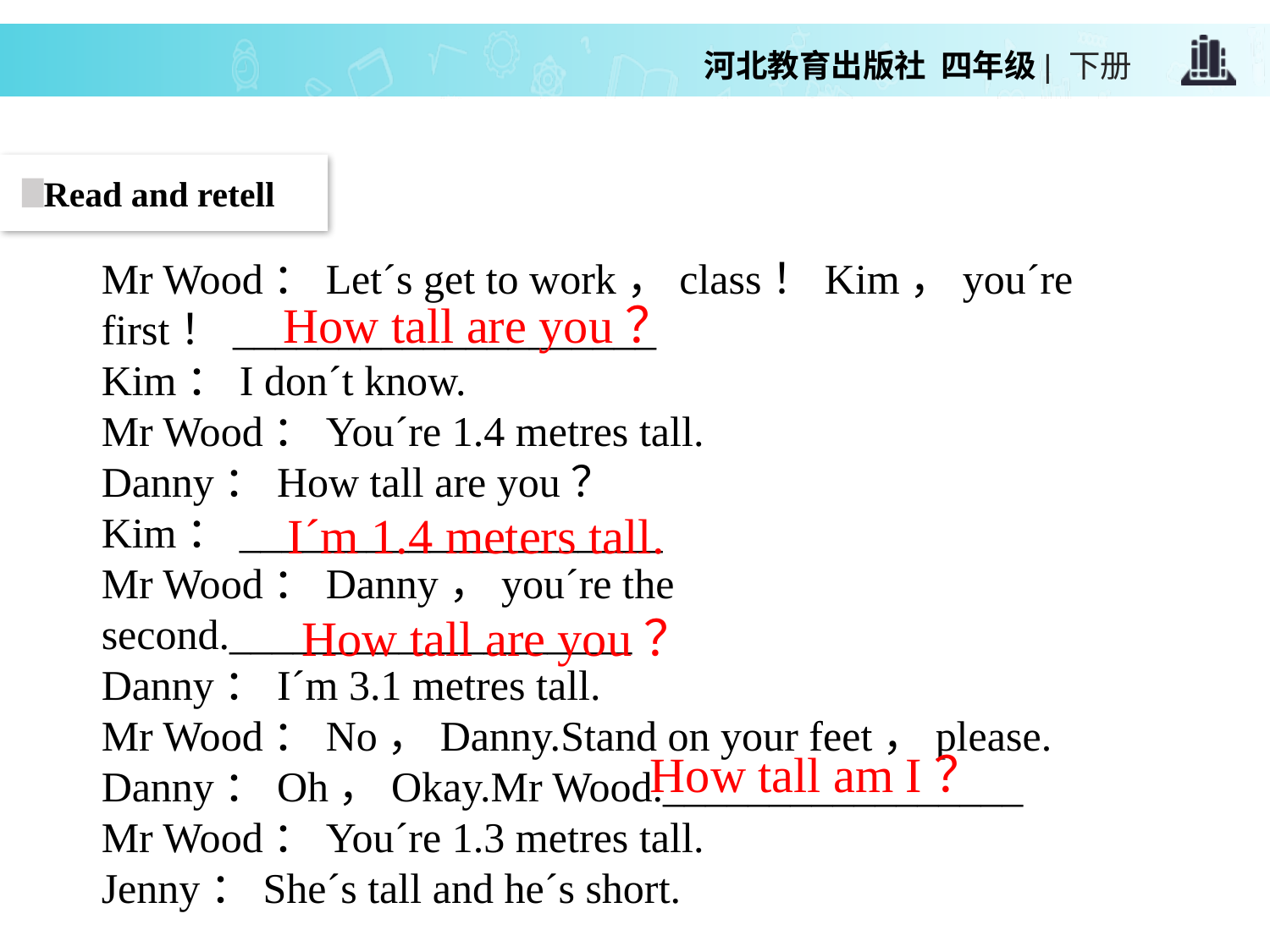

Read and retell

Mr Wood：Let´s get to work，class！Kim，you´re first！____________________
Kim：I don´t know.
Mr Wood：You´re 1.4 metres tall.
Danny：How tall are you？
Kim：____________________
Mr Wood：Danny，you´re the second.___________________
Danny：I´m 3.1 metres tall.
Mr Wood：No，Danny.Stand on your feet，please.
Danny：Oh，Okay.Mr Wood._________________
Mr Wood：You´re 1.3 metres tall.
Jenny：She´s tall and he´s short.
How tall are you？
I´m 1.4 meters tall.
How tall are you？
How tall am I？